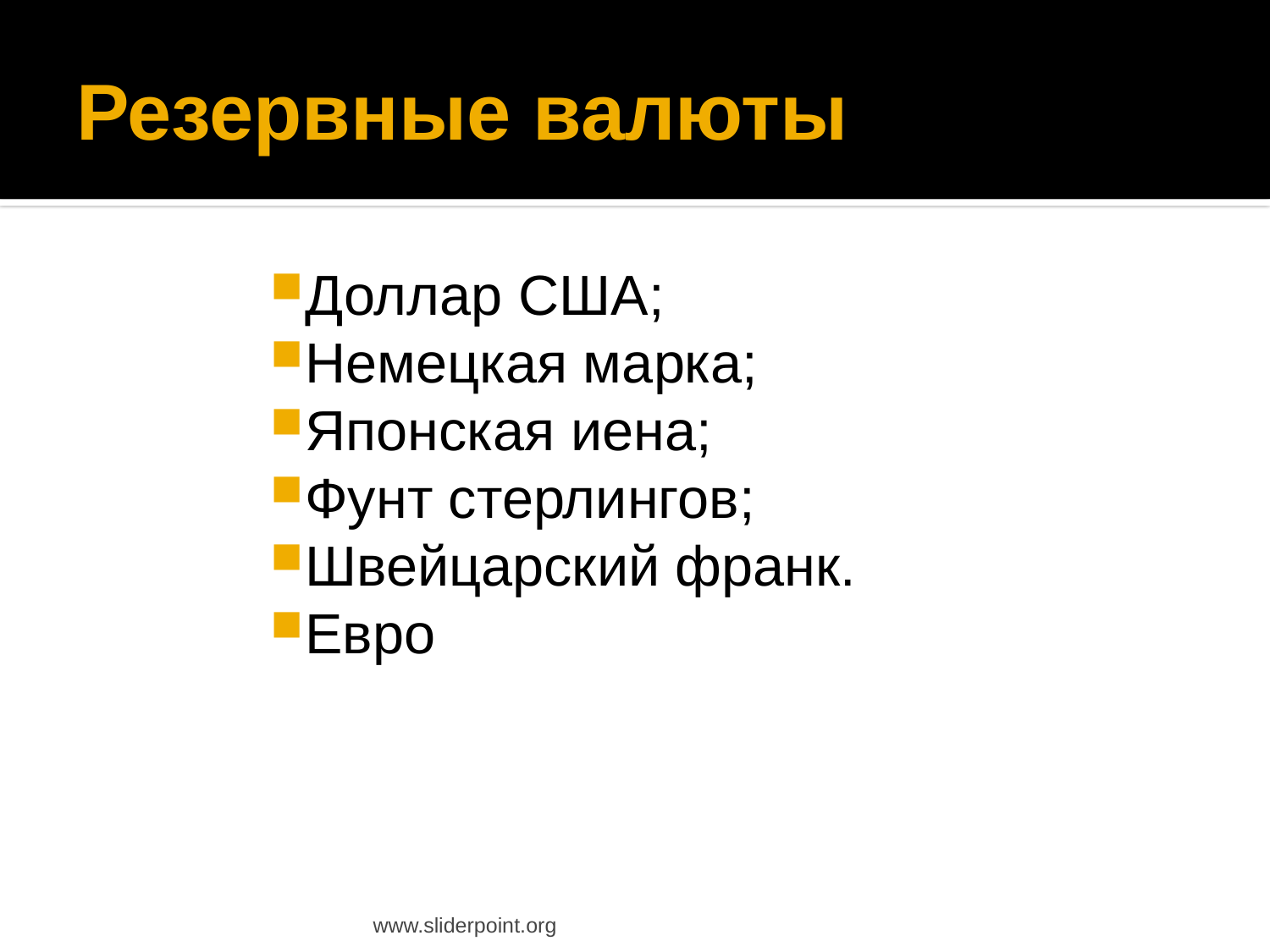

# Резервные валюты
Доллар США;
Немецкая марка;
Японская иена;
Фунт стерлингов;
Швейцарский франк.
Евро
www.sliderpoint.org